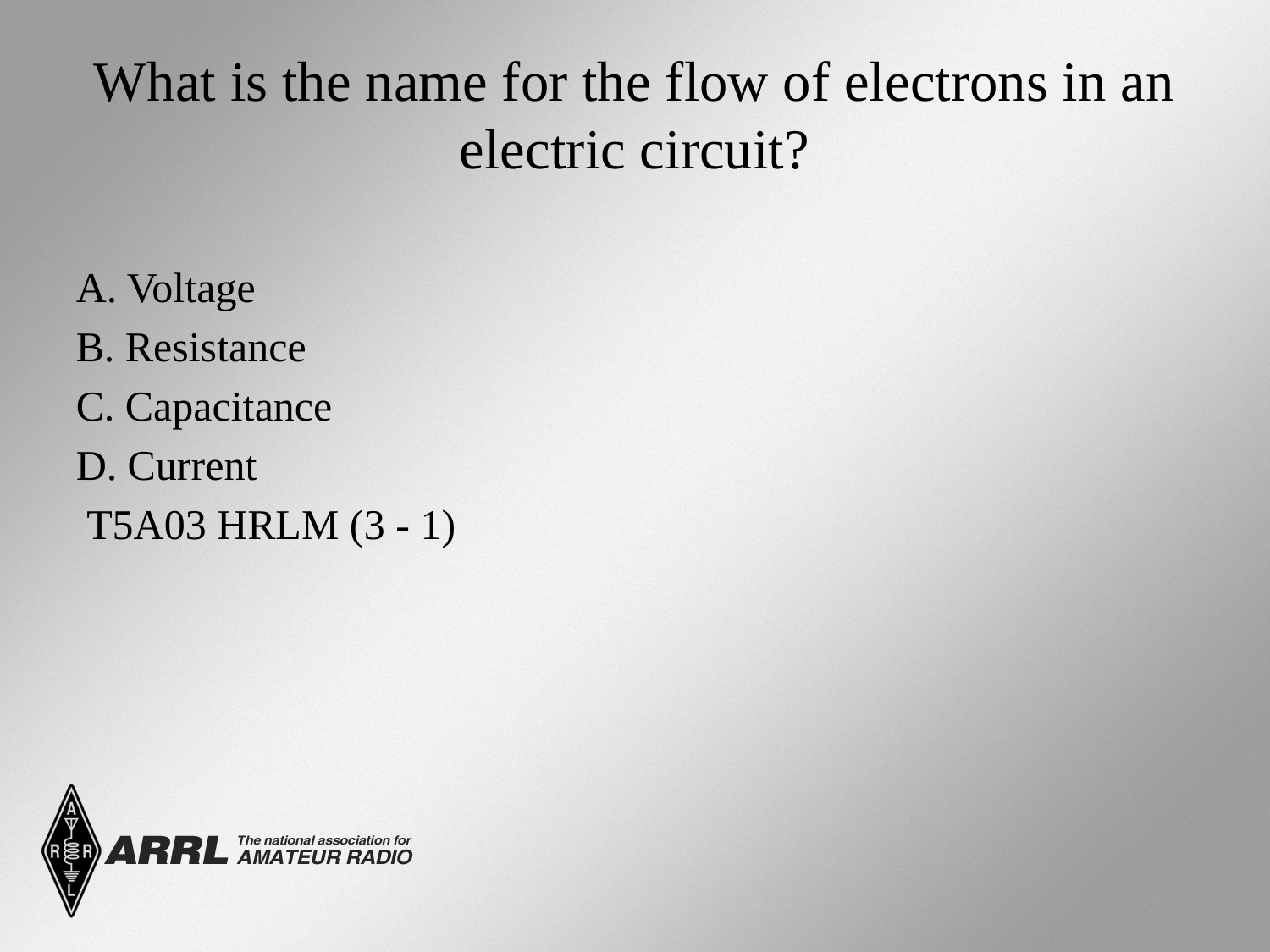

# What is the name for the flow of electrons in an electric circuit?
A. Voltage
B. Resistance
C. Capacitance
D. Current
 T5A03 HRLM (3 - 1)